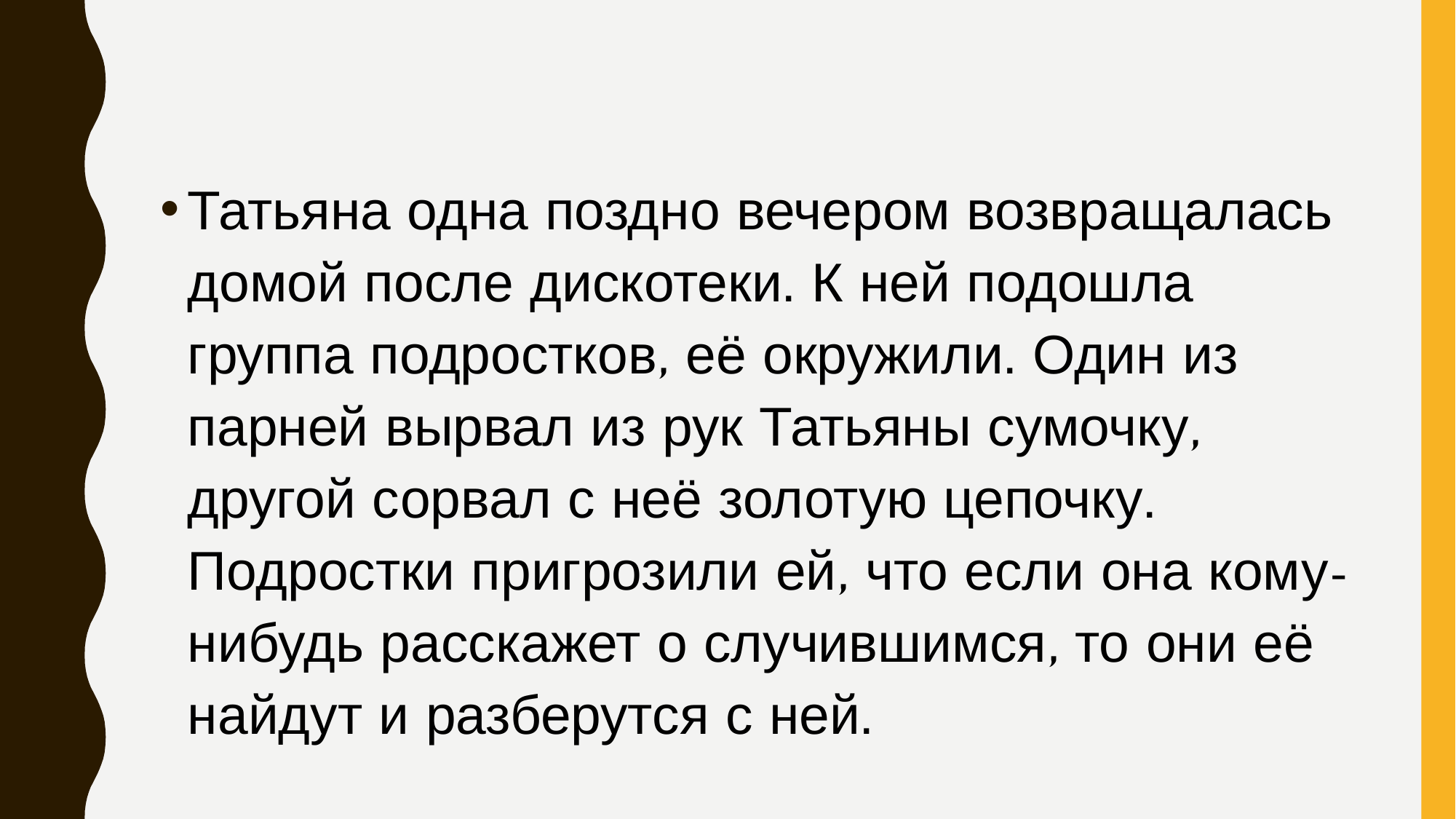

#
Татьяна одна поздно вечером возвращалась домой после дискотеки. К ней подошла группа подростков, её окружили. Один из парней вырвал из рук Татьяны сумочку, другой сорвал с неё золотую цепочку. Подростки пригрозили ей, что если она кому-нибудь расскажет о случившимся, то они её найдут и разберутся с ней.